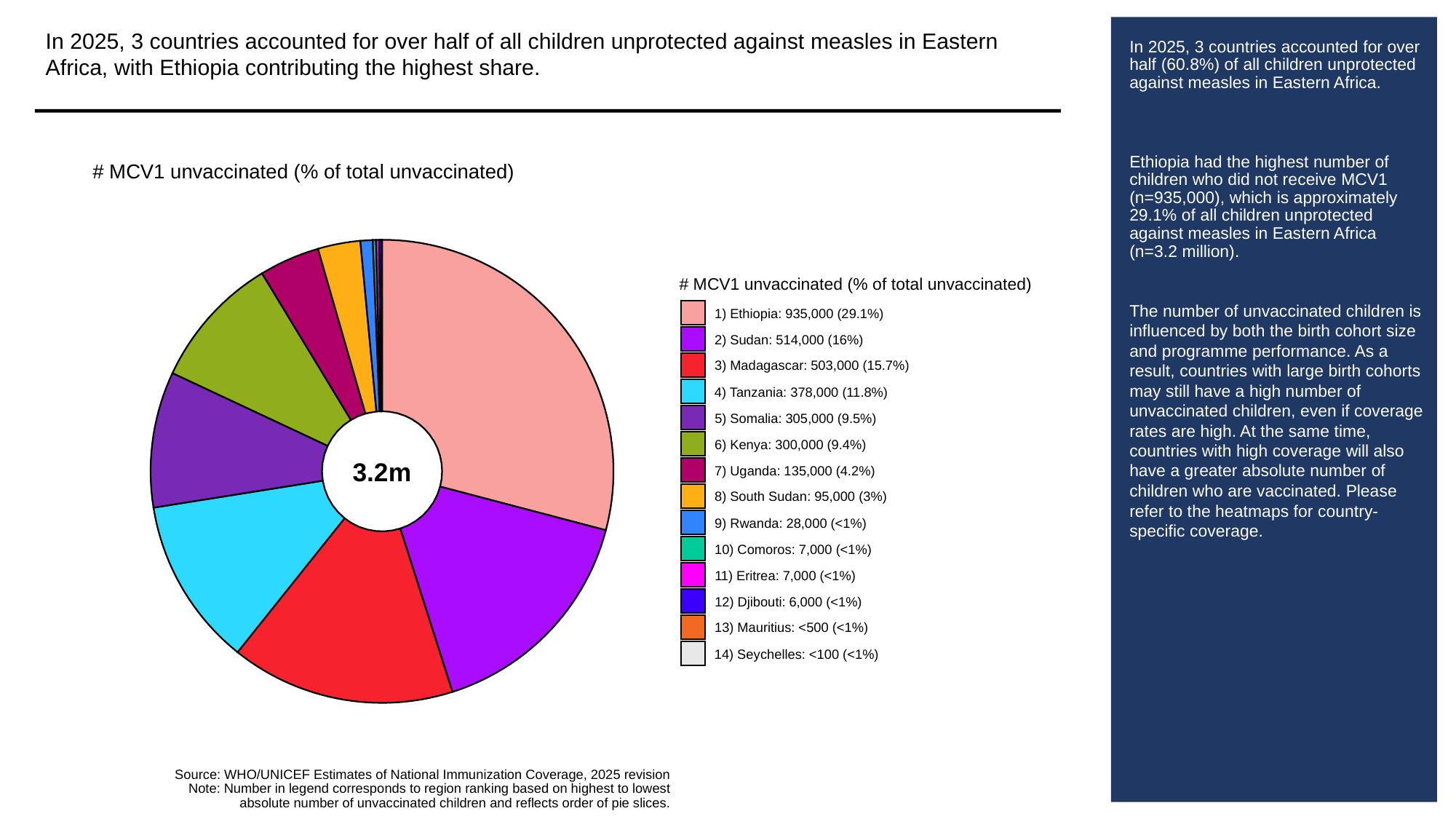

In 2025, 3 countries accounted for over half of all children unprotected against measles in Eastern Africa, with Ethiopia contributing the highest share.
# In 2025, 3 countries accounted for over half (60.8%) of all children unprotected against measles in Eastern Africa.

Ethiopia had the highest number of children who did not receive MCV1 (n=935,000), which is approximately 29.1% of all children unprotected against measles in Eastern Africa (n=3.2 million).

The number of unvaccinated children is influenced by both the birth cohort size and programme performance. As a result, countries with large birth cohorts may still have a high number of unvaccinated children, even if coverage rates are high. At the same time, countries with high coverage will also have a greater absolute number of children who are vaccinated. Please refer to the heatmaps for country-specific coverage.

# MCV1 unvaccinated (% of total unvaccinated)

# MCV1 unvaccinated (% of total unvaccinated)

1) Ethiopia: 935,000 (29.1%)

2) Sudan: 514,000 (16%)

3) Madagascar: 503,000 (15.7%)

4) Tanzania: 378,000 (11.8%)

5) Somalia: 305,000 (9.5%)

6) Kenya: 300,000 (9.4%)

3.2m
7) Uganda: 135,000 (4.2%)

8) South Sudan: 95,000 (3%)

9) Rwanda: 28,000 (<1%)

10) Comoros: 7,000 (<1%)

11) Eritrea: 7,000 (<1%)

12) Djibouti: 6,000 (<1%)

13) Mauritius: <500 (<1%)

14) Seychelles: <100 (<1%)
Source: WHO/UNICEF Estimates of National Immunization Coverage, 2025 revision
Note: Number in legend corresponds to region ranking based on highest to lowest
absolute number of unvaccinated children and reflects order of pie slices.